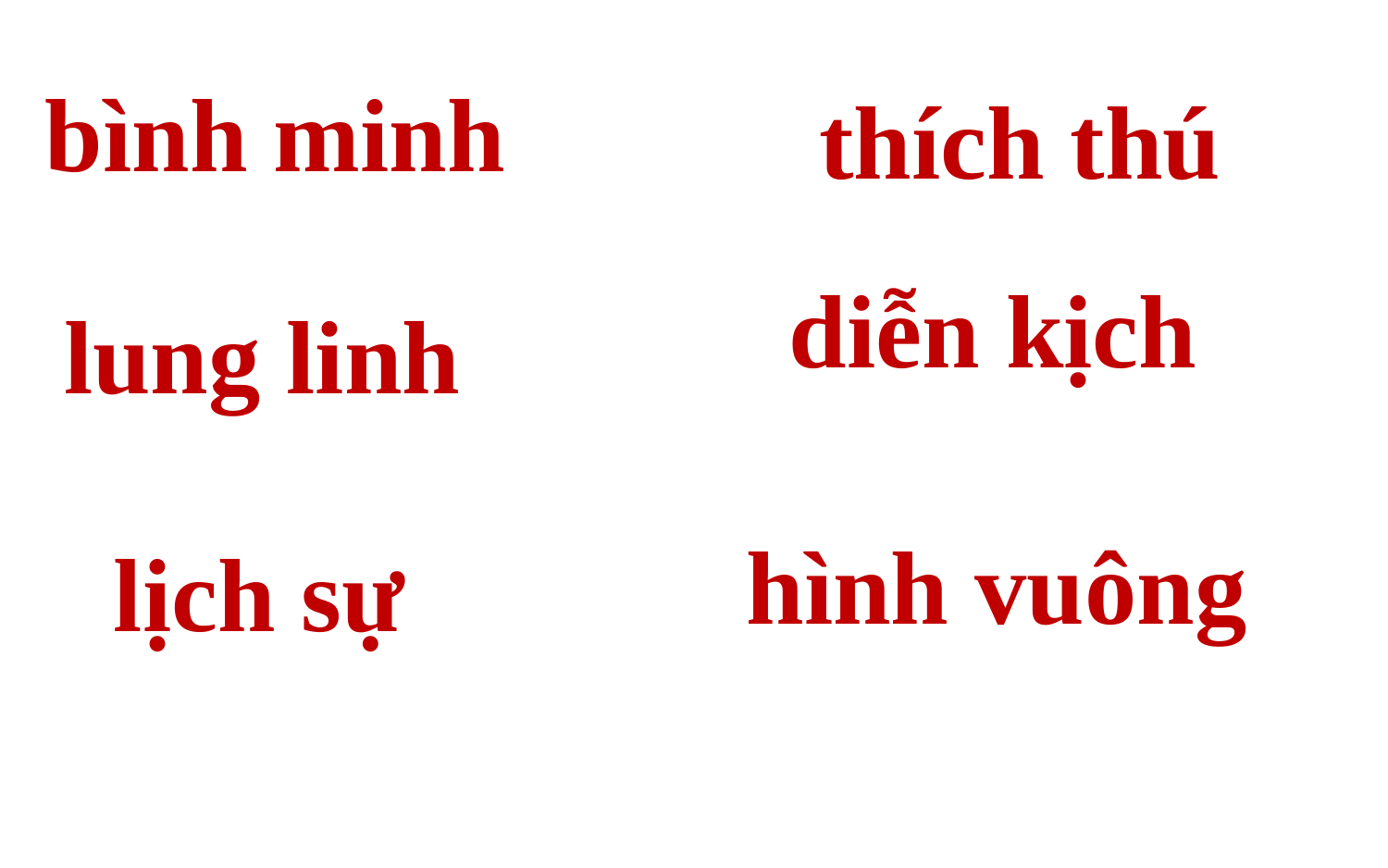

bình minh
thích thú
diễn kịch
lung linh
hình vuông

lịch sự